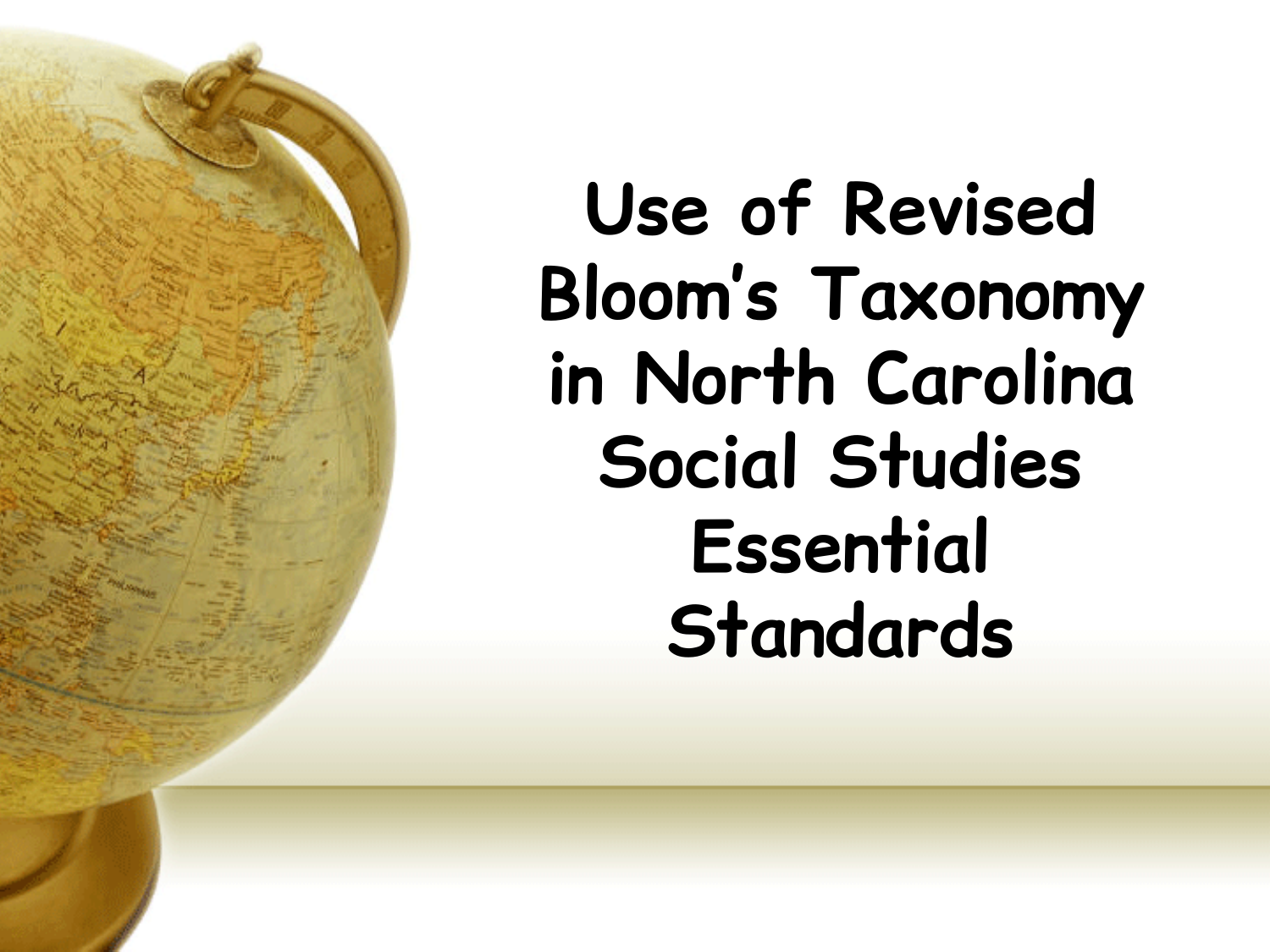

# Use of Revised Bloom’s Taxonomy in North Carolina Social Studies Essential Standards